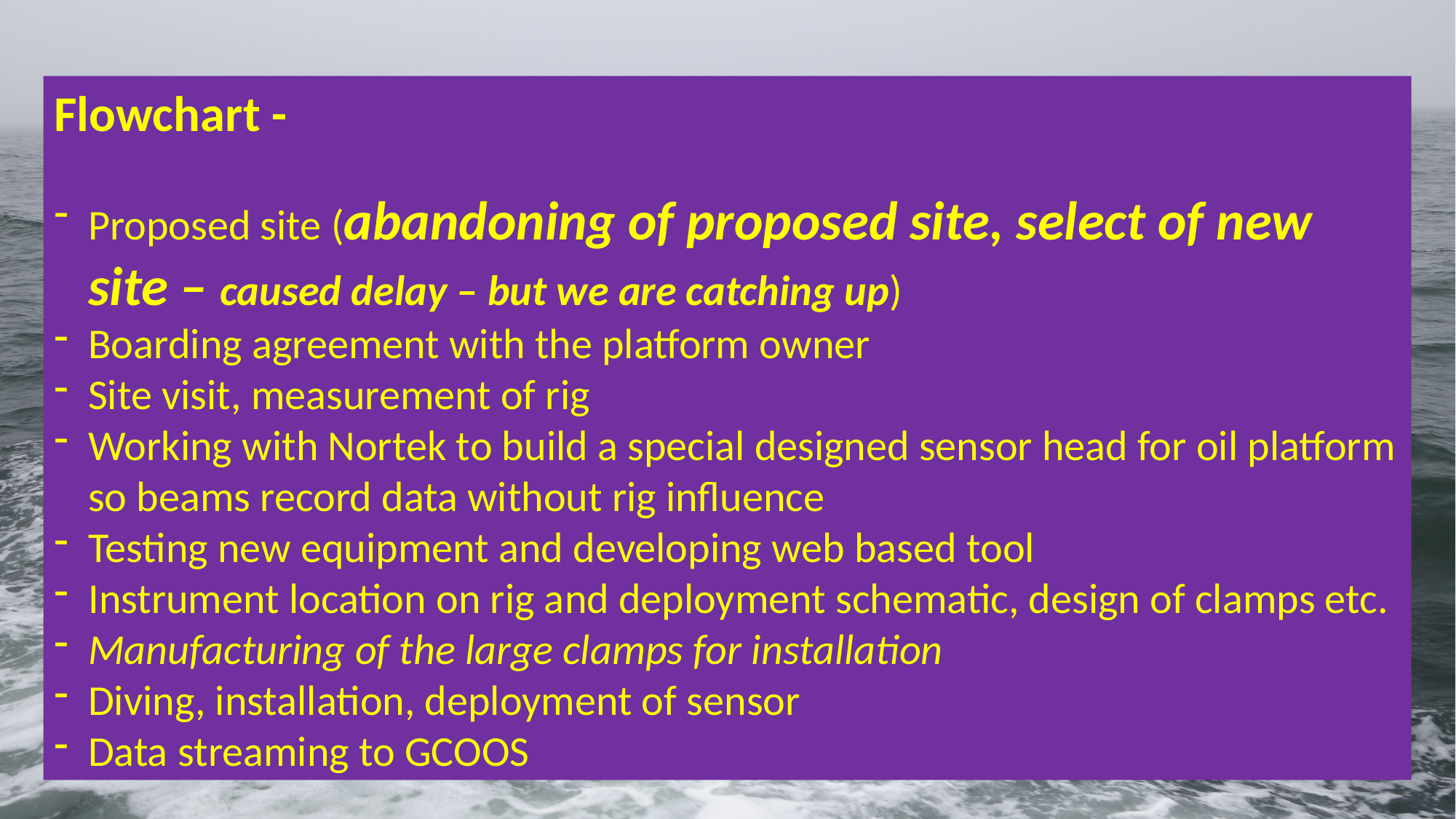

Flowchart -

Proposed site (abandoning of proposed site, select of new site – caused delay – but we are catching up)
Boarding agreement with the platform owner
Site visit, measurement of rig
Working with Nortek to build a special designed sensor head for oil platform so beams record data without rig influence
Testing new equipment and developing web based tool
Instrument location on rig and deployment schematic, design of clamps etc.
Manufacturing of the large clamps for installation
Diving, installation, deployment of sensor
Data streaming to GCOOS